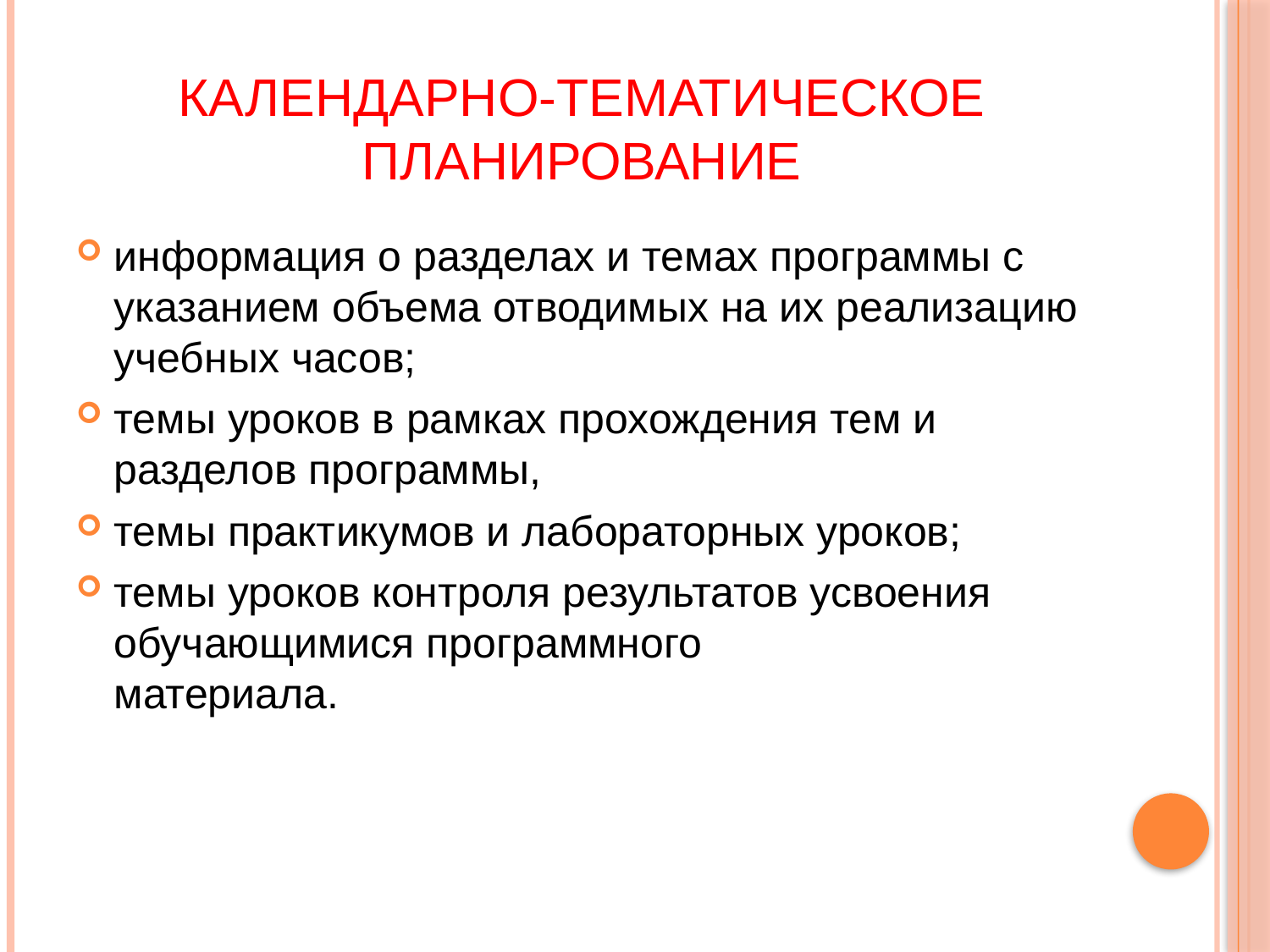

# Календарно-тематическое планирование
информация о разделах и темах программы с указанием объема отводимых на их реализацию учебных часов;
темы уроков в рамках прохождения тем и
разделов программы,
темы практикумов и лабораторных уроков;
темы уроков контроля результатов усвоения обучающимися программного
материала.